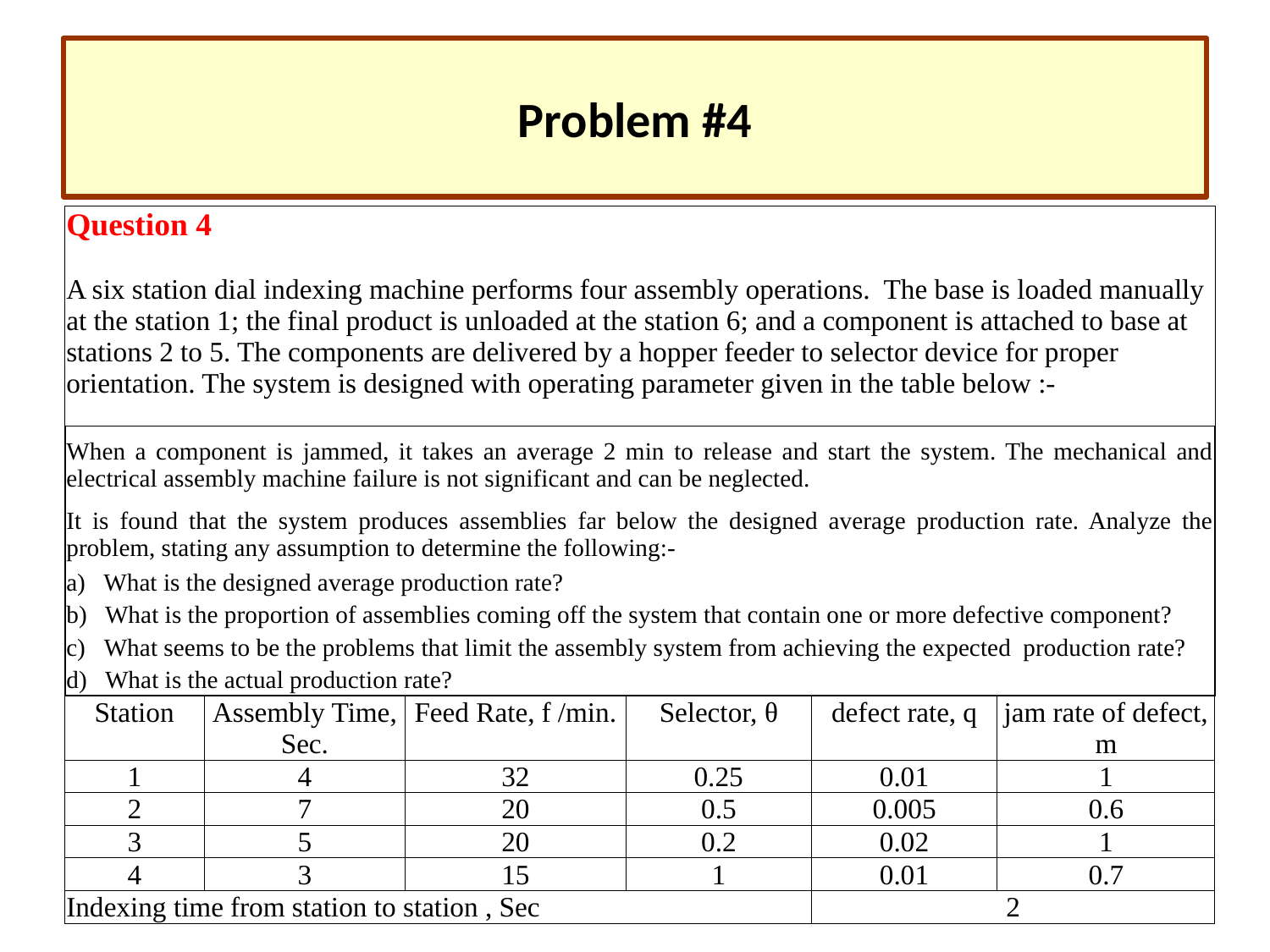

# Problem #4
| Question 4 A six station dial indexing machine performs four assembly operations. The base is loaded manually at the station 1; the final product is unloaded at the station 6; and a component is attached to base at stations 2 to 5. The components are delivered by a hopper feeder to selector device for proper orientation. The system is designed with operating parameter given in the table below :- |
| --- |
| When a component is jammed, it takes an average 2 min to release and start the system. The mechanical and electrical assembly machine failure is not significant and can be neglected. |
| --- |
| It is found that the system produces assemblies far below the designed average production rate. Analyze the problem, stating any assumption to determine the following:- |
| a)   What is the designed average production rate? |
| b)   What is the proportion of assemblies coming off the system that contain one or more defective component? |
| c)   What seems to be the problems that limit the assembly system from achieving the expected production rate? |
| d)   What is the actual production rate? |
| Station | Assembly Time, Sec. | Feed Rate, f /min. | Selector, θ | defect rate, q | jam rate of defect, m |
| --- | --- | --- | --- | --- | --- |
| 1 | 4 | 32 | 0.25 | 0.01 | 1 |
| 2 | 7 | 20 | 0.5 | 0.005 | 0.6 |
| 3 | 5 | 20 | 0.2 | 0.02 | 1 |
| 4 | 3 | 15 | 1 | 0.01 | 0.7 |
| Indexing time from station to station , Sec |  |  |  | 2 |  |